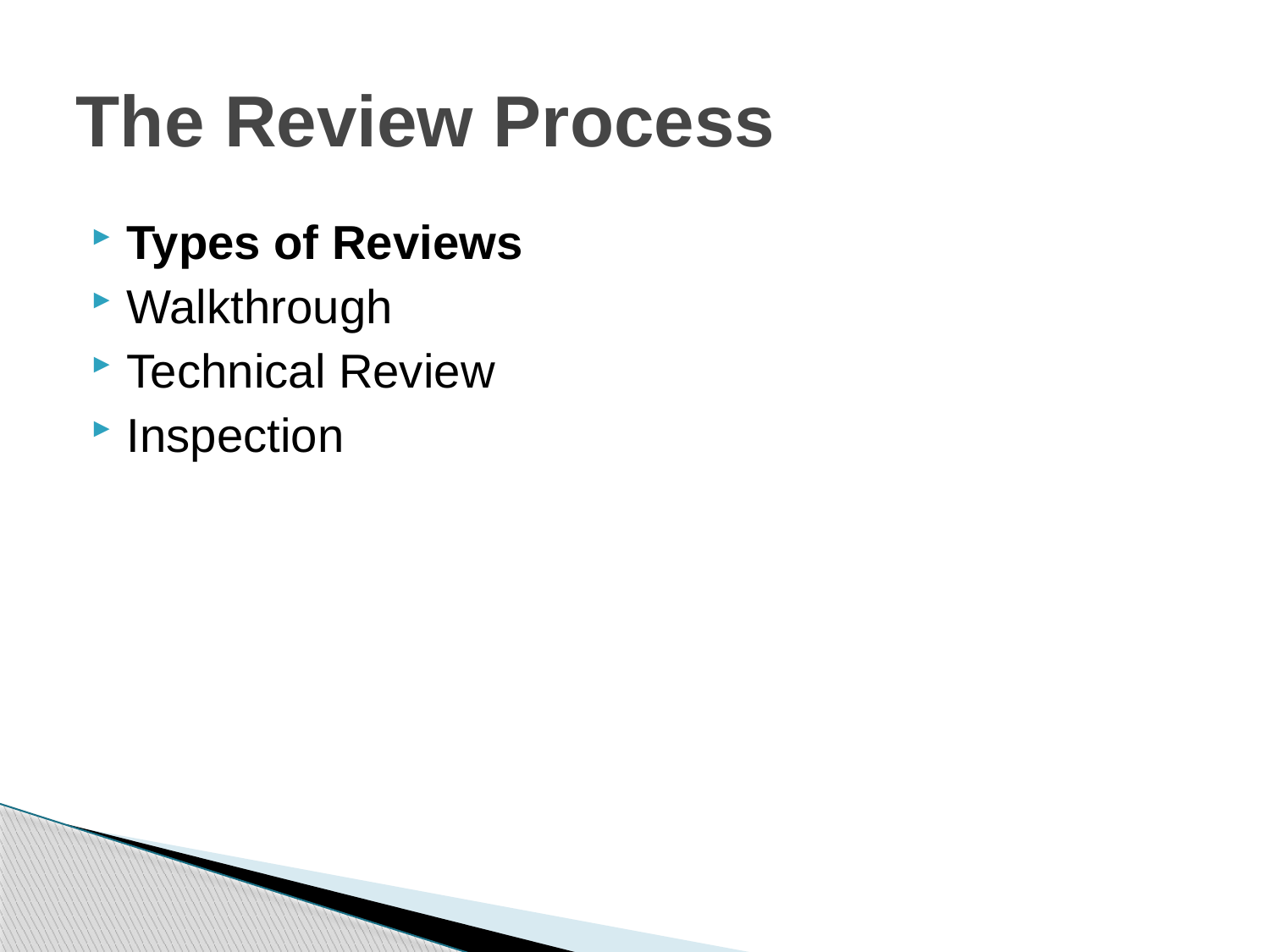

# The Review Process
Types of Reviews
Walkthrough
Technical Review
Inspection